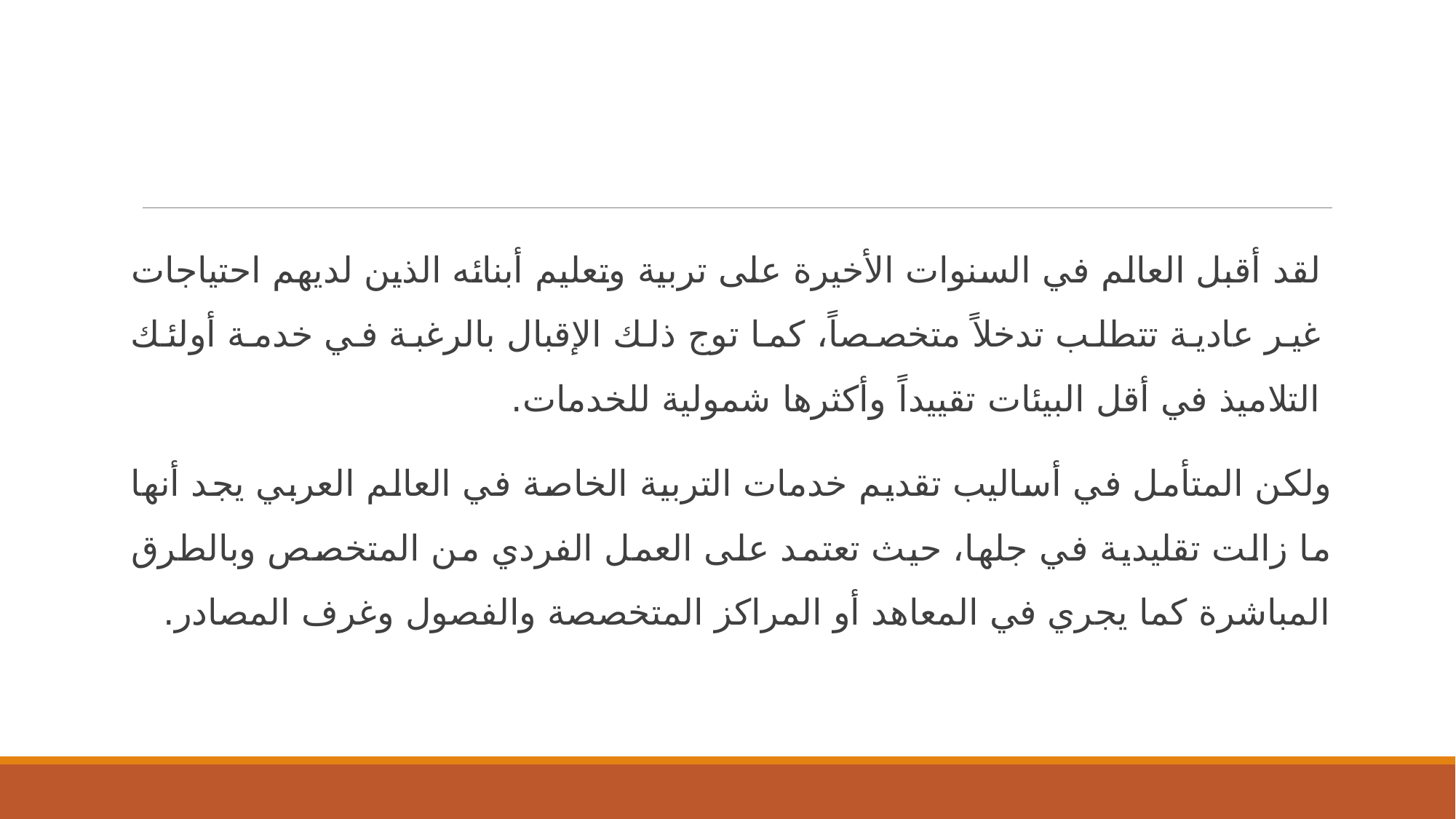

لقد أقبل العالم في السنوات الأخيرة على تربية وتعليم أبنائه الذين لديهم احتياجات غير عادية تتطلب تدخلاً متخصصاً، كما توج ذلك الإقبال بالرغبة في خدمة أولئك التلاميذ في أقل البيئات تقييداً وأكثرها شمولية للخدمات.
ولكن المتأمل في أساليب تقديم خدمات التربية الخاصة في العالم العربي يجد أنها ما زالت تقليدية في جلها، حيث تعتمد على العمل الفردي من المتخصص وبالطرق المباشرة كما يجري في المعاهد أو المراكز المتخصصة والفصول وغرف المصادر.